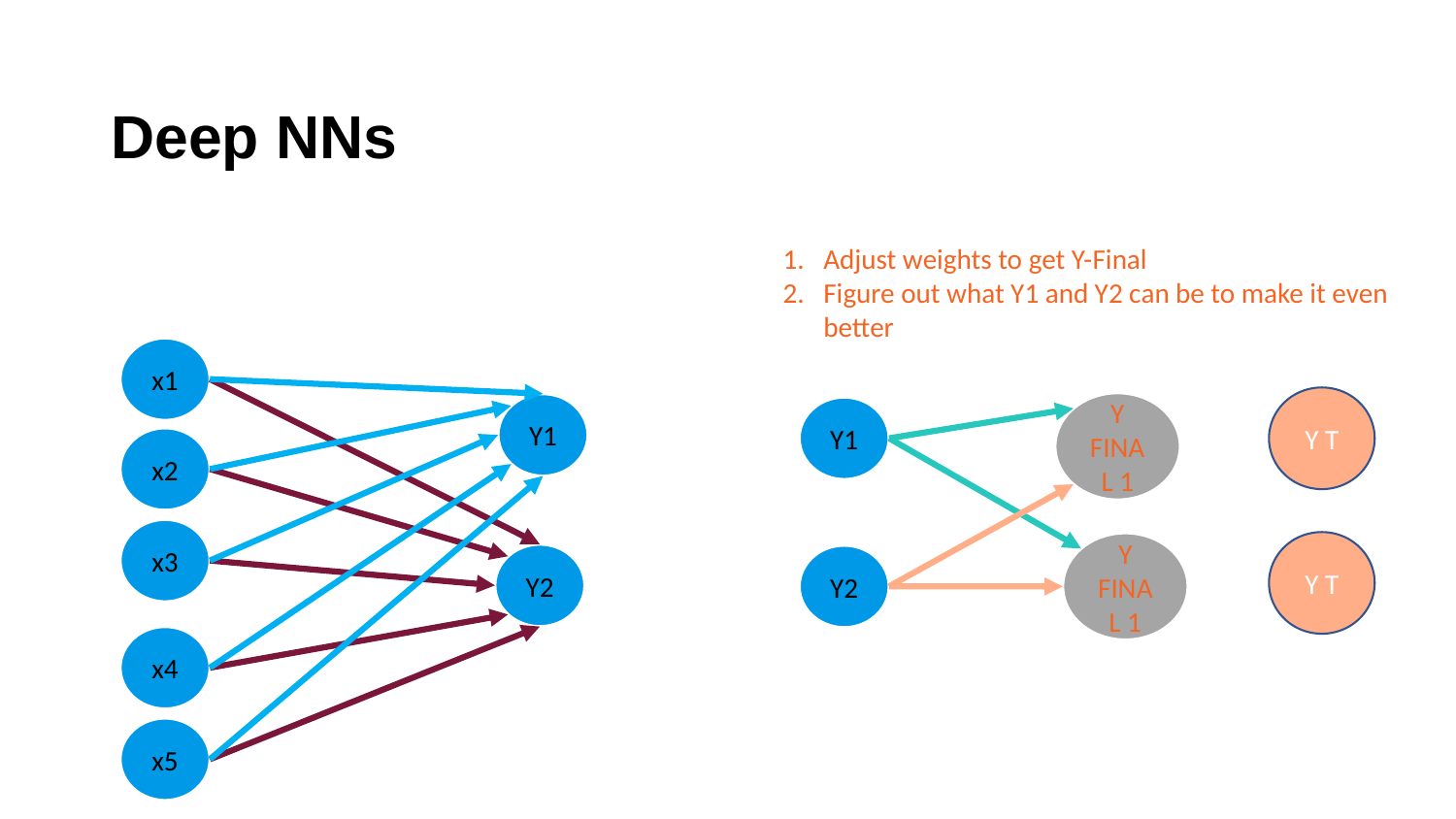

# Deep NNs
Adjust weights to get Y-Final
Figure out what Y1 and Y2 can be to make it even better
x1
x2
x3
Y2
x4
x5
Y T
Y FINAL 1
Y1
Y1
Y T
Y FINAL 1
Y2